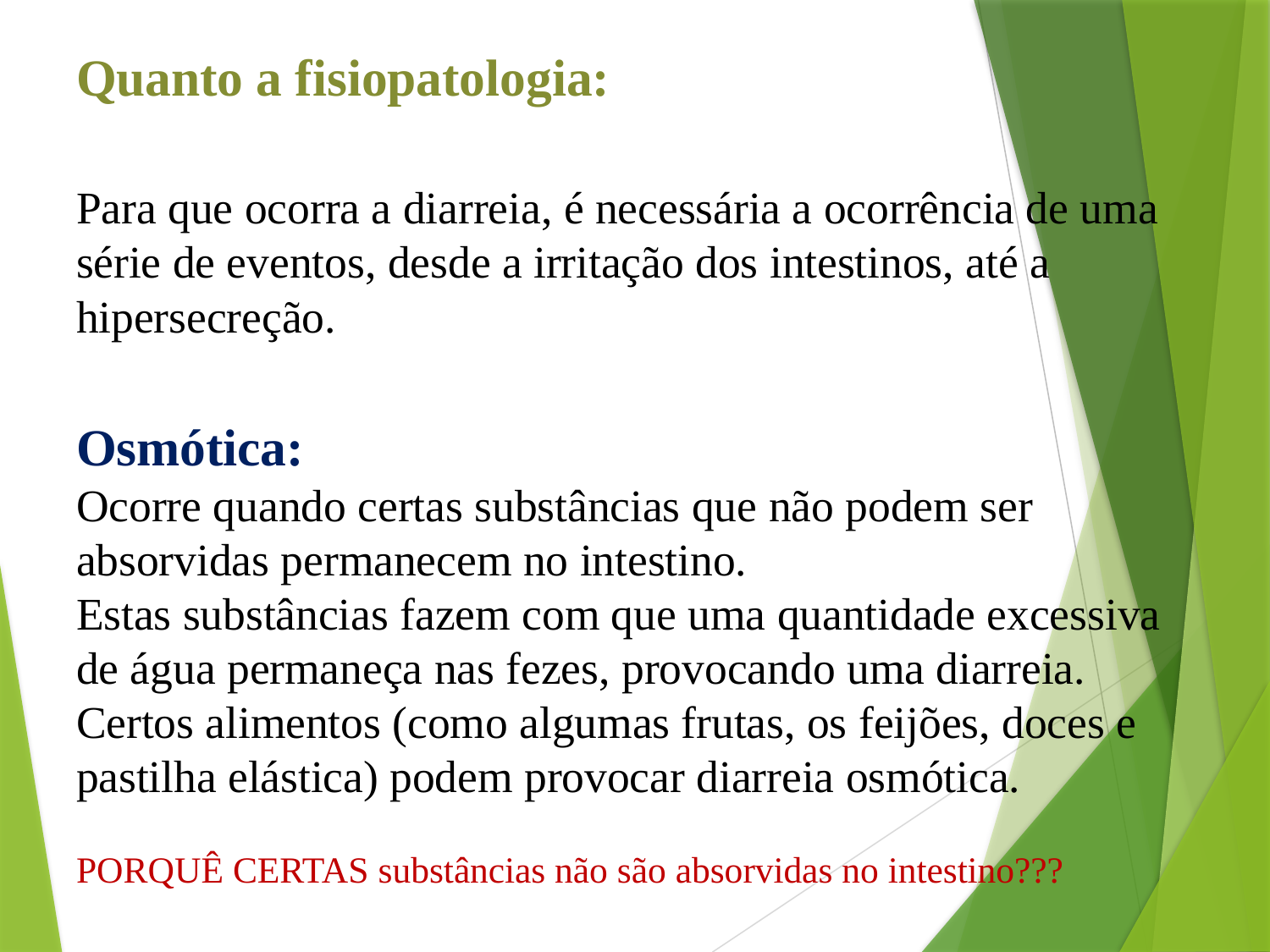

# Quanto a fisiopatologia: Para que ocorra a diarreia, é necessária a ocorrência de uma série de eventos, desde a irritação dos intestinos, até a hipersecreção. Osmótica: Ocorre quando certas substâncias que não podem ser absorvidas permanecem no intestino. Estas substâncias fazem com que uma quantidade excessiva de água permaneça nas fezes, provocando uma diarreia. Certos alimentos (como algumas frutas, os feijões, doces e pastilha elástica) podem provocar diarreia osmótica. PORQUÊ CERTAS substâncias não são absorvidas no intestino???